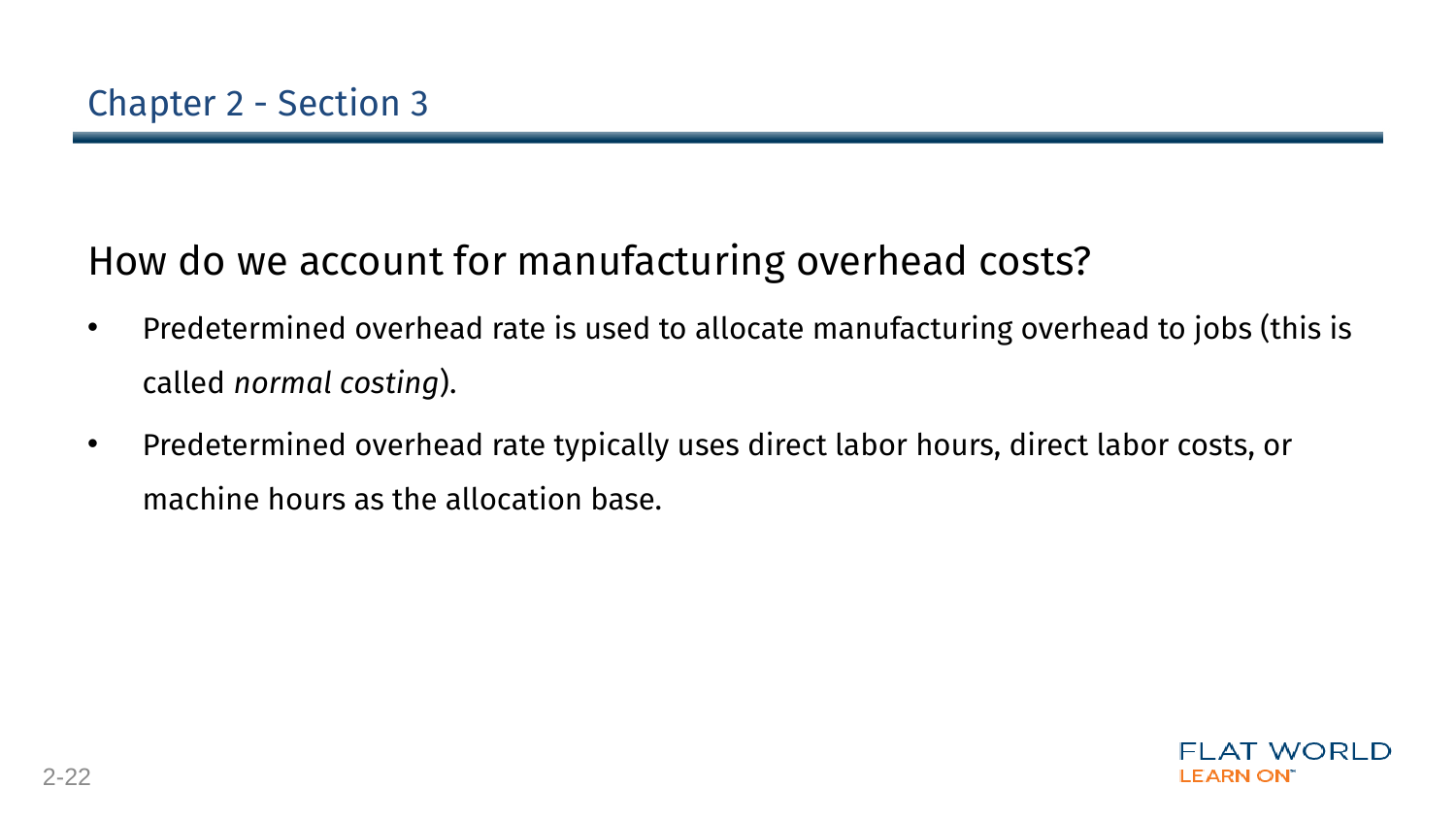

# Chapter 2 - Section 3
How do we account for manufacturing overhead costs?
Predetermined overhead rate is used to allocate manufacturing overhead to jobs (this is called normal costing).
Predetermined overhead rate typically uses direct labor hours, direct labor costs, or machine hours as the allocation base.